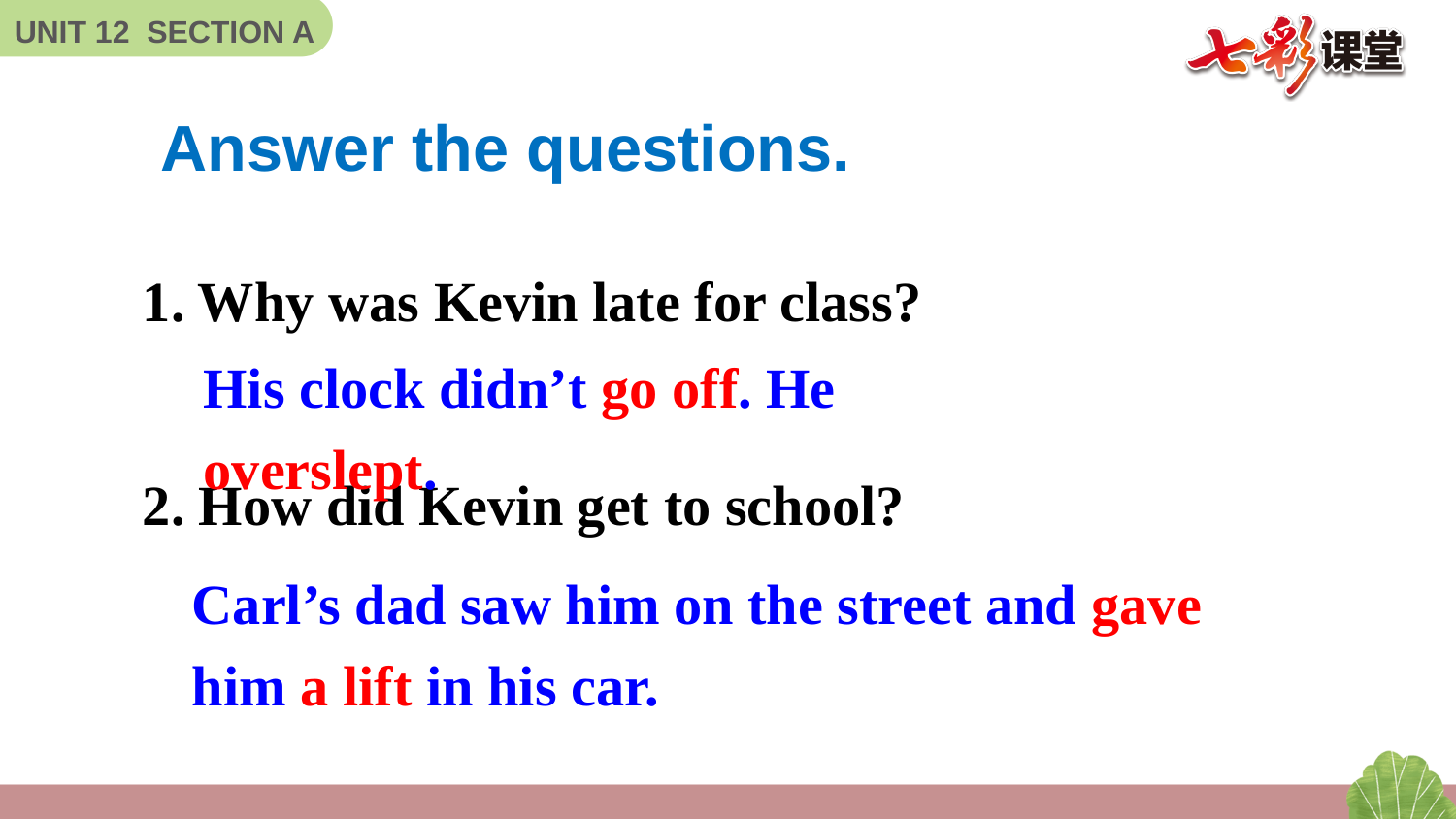

Answer the questions.
1. Why was Kevin late for class?

2. How did Kevin get to school?

His clock didn’t go off. He overslept.
Carl’s dad saw him on the street and gave him a lift in his car.